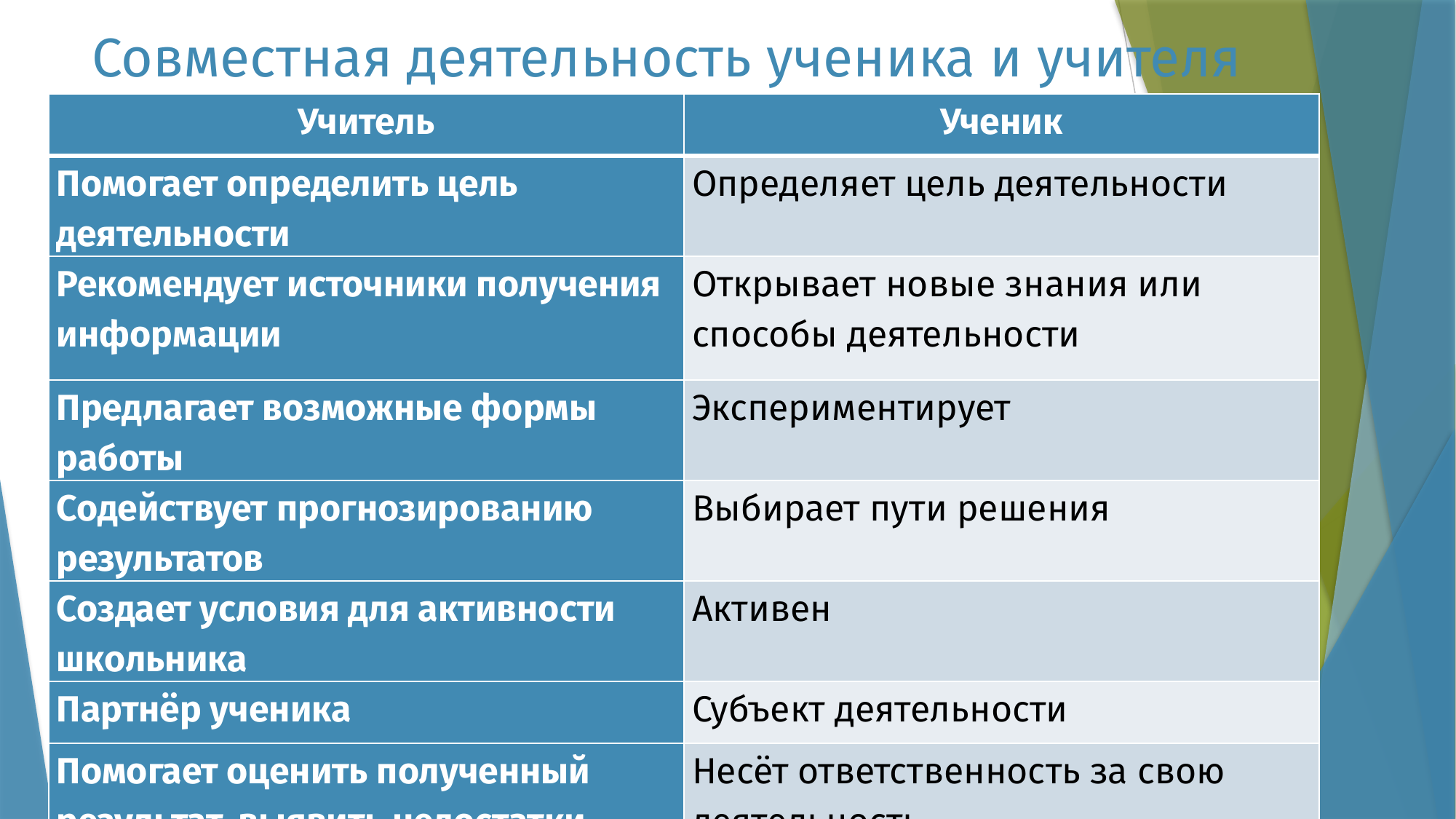

# Совместная деятельность ученика и учителя
| Учитель | Ученик |
| --- | --- |
| Помогает определить цель деятельности | Определяет цель деятельности |
| Рекомендует источники получения информации | Открывает новые знания или способы деятельности |
| Предлагает возможные формы работы | Экспериментирует |
| Содействует прогнозированию результатов | Выбирает пути решения |
| Создает условия для активности школьника | Активен |
| Партнёр ученика | Субъект деятельности |
| Помогает оценить полученный результат, выявить недостатки. | Несёт ответственность за свою деятельность |